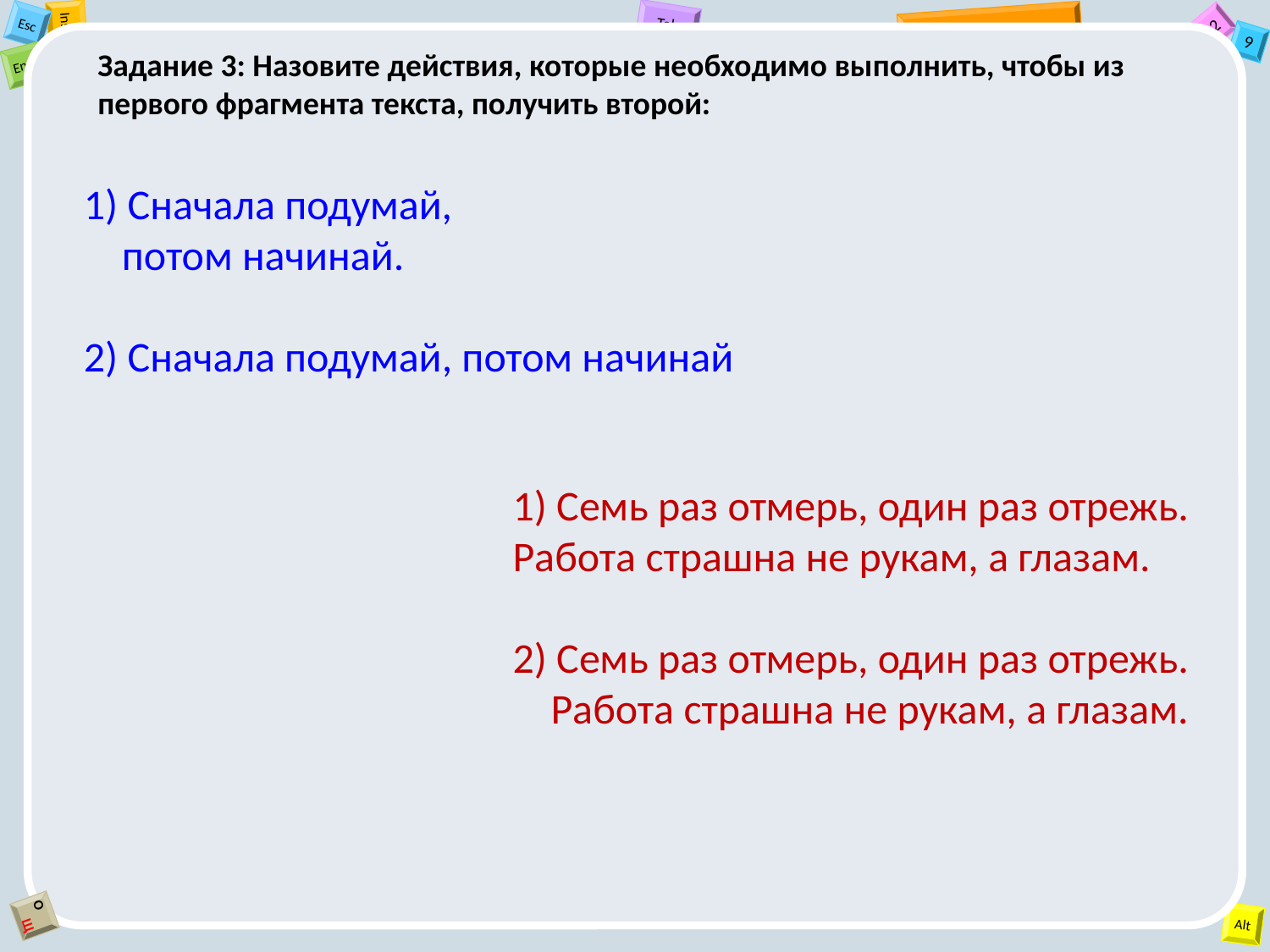

Задание 3: Назовите действия, которые необходимо выполнить, чтобы из первого фрагмента текста, получить второй:
1) Сначала подумай,
    потом начинай.

2) Сначала подумай, потом начинай
1) Семь раз отмерь, один раз отрежь. Работа страшна не рукам, а глазам.

2) Семь раз отмерь, один раз отрежь.
    Работа страшна не рукам, а глазам.